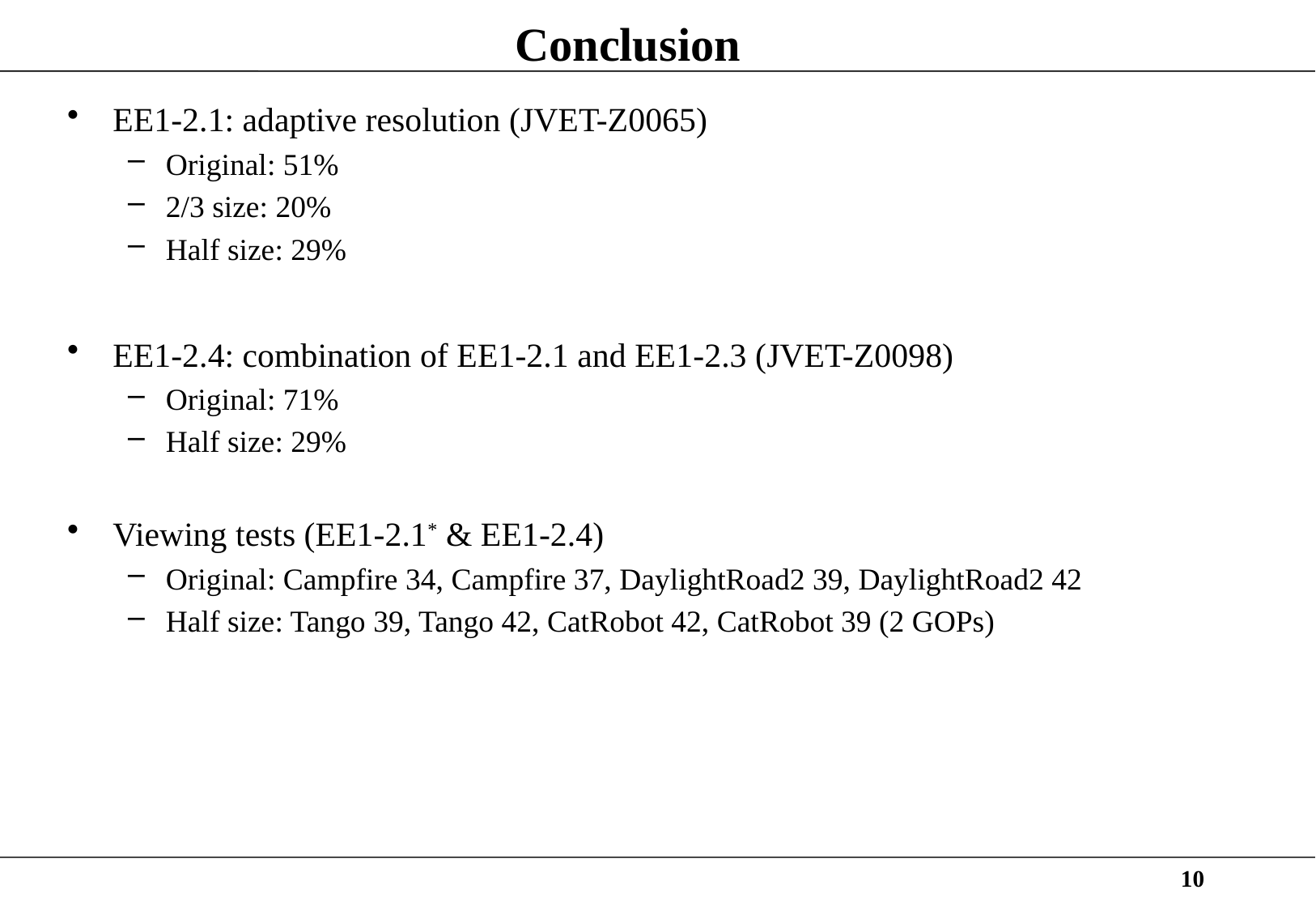

# Conclusion
EE1-2.1: adaptive resolution (JVET-Z0065)
Original: 51%
2/3 size: 20%
Half size: 29%

EE1-2.4: combination of EE1-2.1 and EE1-2.3 (JVET-Z0098)
Original: 71%
Half size: 29%

Viewing tests (EE1-2.1* & EE1-2.4)
Original: Campfire 34, Campfire 37, DaylightRoad2 39, DaylightRoad2 42
Half size: Tango 39, Tango 42, CatRobot 42, CatRobot 39 (2 GOPs)

10